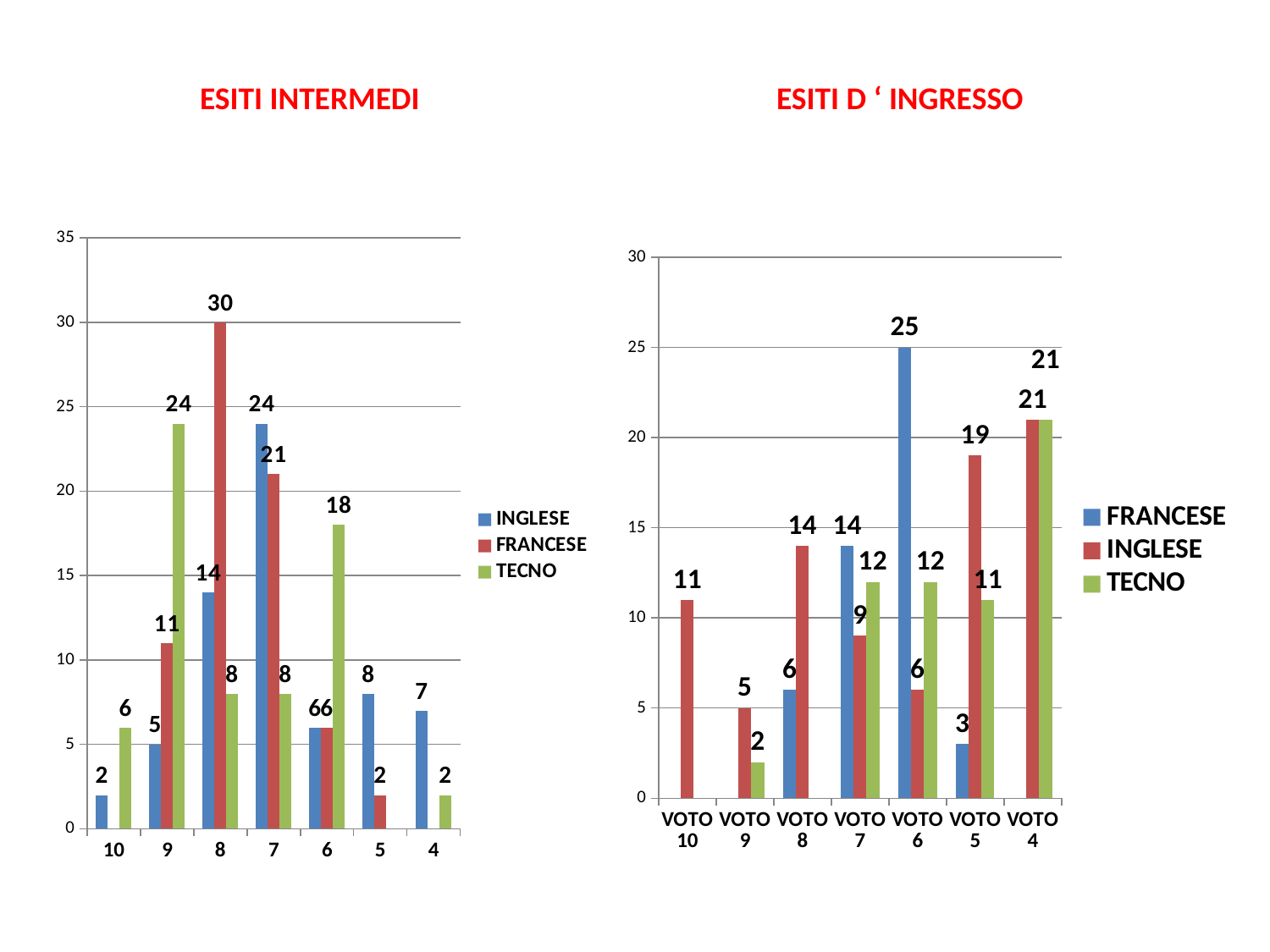

ESITI INTERMEDI
ESITI D ‘ INGRESSO

### Chart

| Category | INGLESE | FRANCESE | TECNO |
|---|---|---|---|
| 10 | 2.0 | None | 6.0 |
| 9 | 5.0 | 11.0 | 24.0 |
| 8 | 14.0 | 30.0 | 8.0 |
| 7 | 24.0 | 21.0 | 8.0 |
| 6 | 6.0 | 6.0 | 18.0 |
| 5 | 8.0 | 2.0 | None |
| 4 | 7.0 | None | 2.0 |

### Chart

| Category | FRANCESE | INGLESE | TECNO |
|---|---|---|---|
| VOTO 10 | None | 11.0 | None |
| VOTO 9 | None | 5.0 | 2.0 |
| VOTO 8 | 6.0 | 14.0 | None |
| VOTO 7 | 14.0 | 9.0 | 12.0 |
| VOTO 6 | 25.0 | 6.0 | 12.0 |
| VOTO 5 | 3.0 | 19.0 | 11.0 |
| VOTO 4 | None | 21.0 | 21.0 |